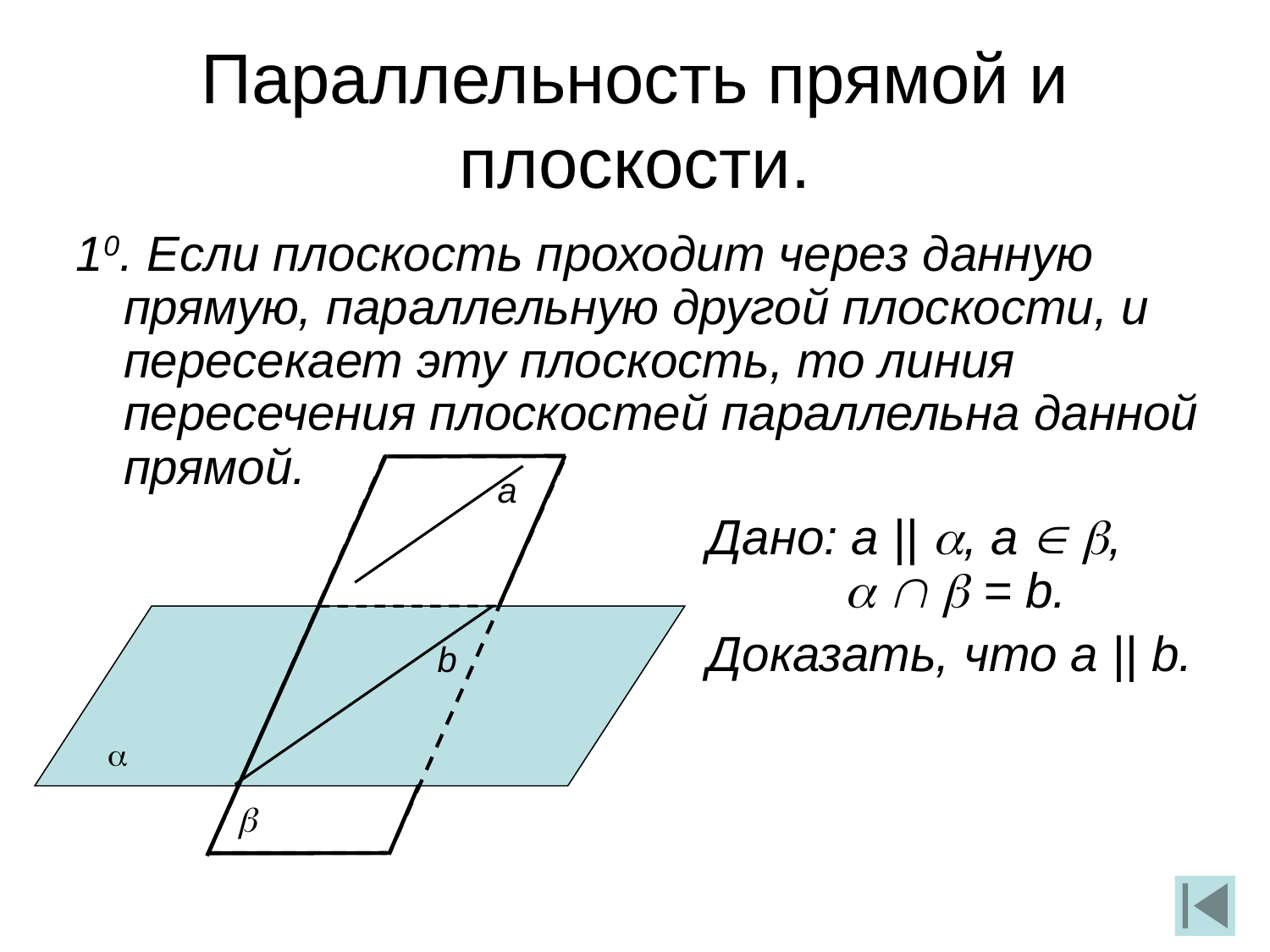

Параллельность прямой и плоскости.
10. Если плоскость проходит через данную прямую, параллельную другой плоскости, и пересекает эту плоскость, то линия пересечения плоскостей параллельна данной прямой.

а
Дано: а || α, а ∈ β,
α ∩ β = b.
Доказать, что а || b.

α
b
β